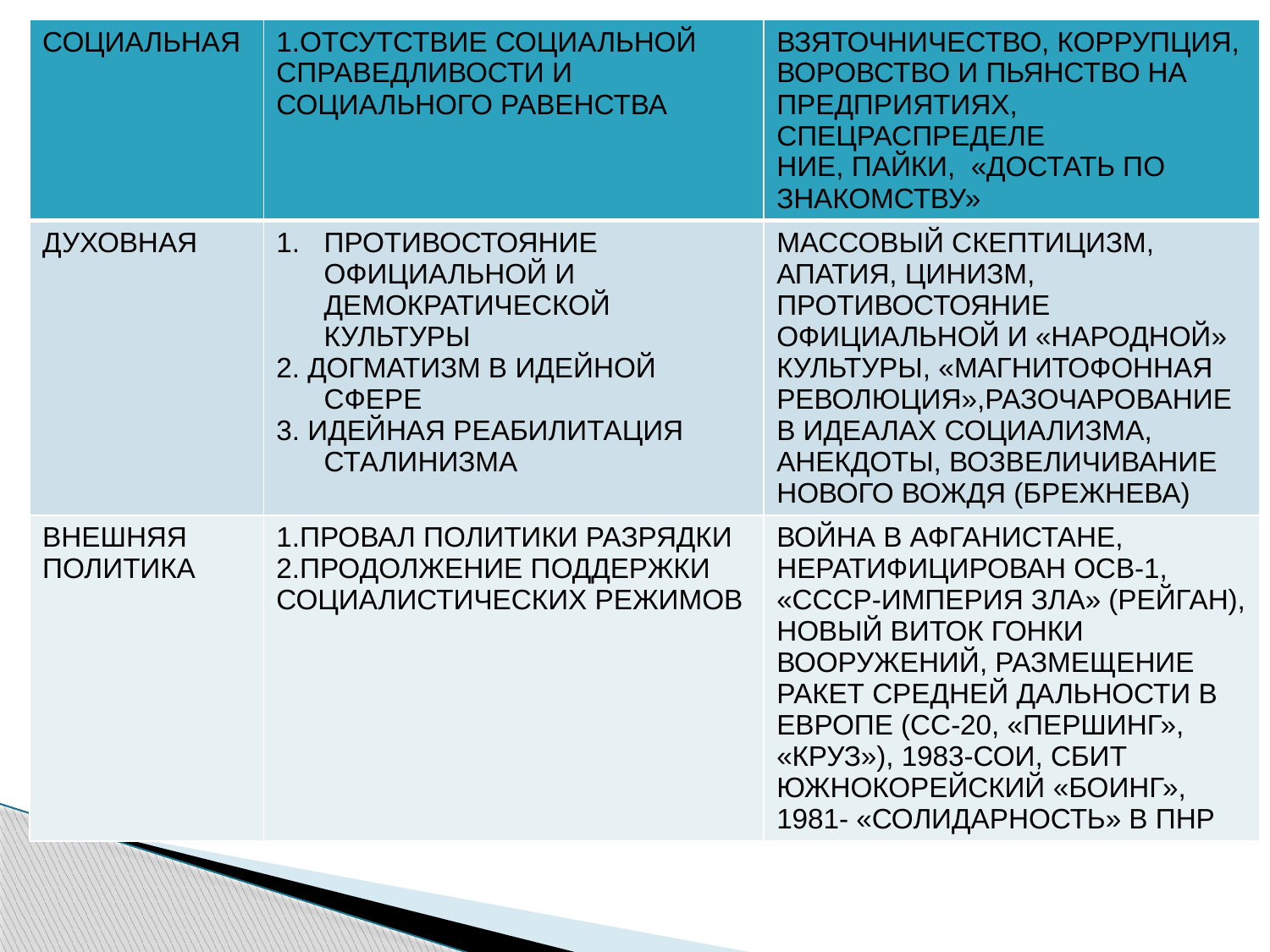

| СОЦИАЛЬНАЯ | 1.ОТСУТСТВИЕ СОЦИАЛЬНОЙ СПРАВЕДЛИВОСТИ И СОЦИАЛЬНОГО РАВЕНСТВА | ВЗЯТОЧНИЧЕСТВО, КОРРУПЦИЯ, ВОРОВСТВО И ПЬЯНСТВО НА ПРЕДПРИЯТИЯХ, СПЕЦРАСПРЕДЕЛЕ НИЕ, ПАЙКИ, «ДОСТАТЬ ПО ЗНАКОМСТВУ» |
| --- | --- | --- |
| ДУХОВНАЯ | ПРОТИВОСТОЯНИЕ ОФИЦИАЛЬНОЙ И ДЕМОКРАТИЧЕСКОЙ КУЛЬТУРЫ 2. ДОГМАТИЗМ В ИДЕЙНОЙ СФЕРЕ 3. ИДЕЙНАЯ РЕАБИЛИТАЦИЯ СТАЛИНИЗМА | МАССОВЫЙ СКЕПТИЦИЗМ, АПАТИЯ, ЦИНИЗМ, ПРОТИВОСТОЯНИЕ ОФИЦИАЛЬНОЙ И «НАРОДНОЙ» КУЛЬТУРЫ, «МАГНИТОФОННАЯ РЕВОЛЮЦИЯ»,РАЗОЧАРОВАНИЕ В ИДЕАЛАХ СОЦИАЛИЗМА, АНЕКДОТЫ, ВОЗВЕЛИЧИВАНИЕ НОВОГО ВОЖДЯ (БРЕЖНЕВА) |
| ВНЕШНЯЯ ПОЛИТИКА | 1.ПРОВАЛ ПОЛИТИКИ РАЗРЯДКИ 2.ПРОДОЛЖЕНИЕ ПОДДЕРЖКИ СОЦИАЛИСТИЧЕСКИХ РЕЖИМОВ | ВОЙНА В АФГАНИСТАНЕ, НЕРАТИФИЦИРОВАН ОСВ-1, «СССР-ИМПЕРИЯ ЗЛА» (РЕЙГАН), НОВЫЙ ВИТОК ГОНКИ ВООРУЖЕНИЙ, РАЗМЕЩЕНИЕ РАКЕТ СРЕДНЕЙ ДАЛЬНОСТИ В ЕВРОПЕ (СС-20, «ПЕРШИНГ», «КРУЗ»), 1983-СОИ, СБИТ ЮЖНОКОРЕЙСКИЙ «БОИНГ», 1981- «СОЛИДАРНОСТЬ» В ПНР |